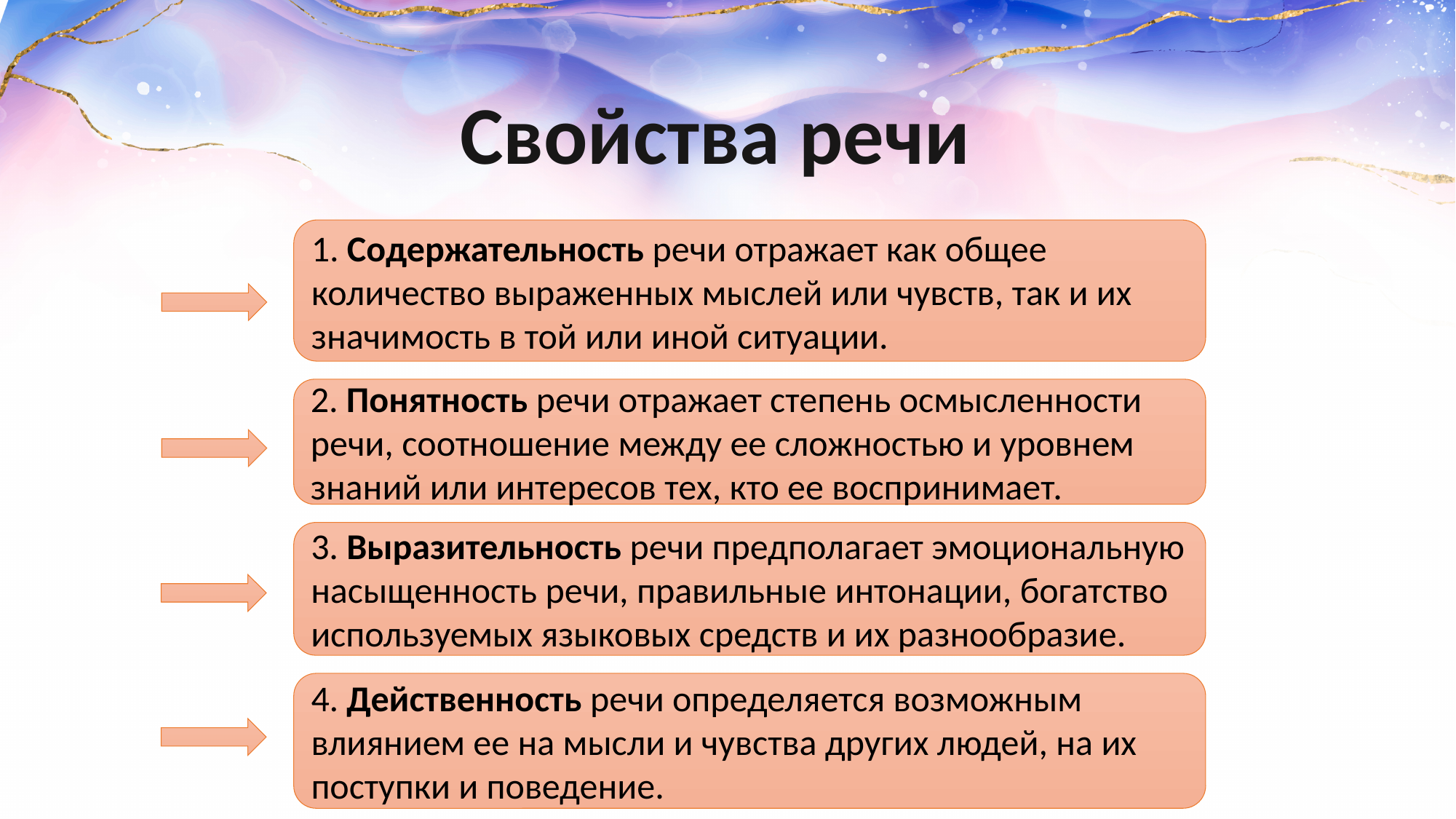

#
Свойства речи
1. Содержательность речи отражает как общее количество выраженных мыслей или чувств, так и их значимость в той или иной ситуации.

2. Понятность речи отражает степень осмысленности речи, соотношение между ее сложностью и уровнем знаний или интересов тех, кто ее воспринимает.

3. Выразительность речи предполагает эмоциональную насыщенность речи, правильные интонации, богатство используемых языковых средств и их разнообразие.

4. Действенность речи определяется возможным влиянием ее на мысли и чувства других людей, на их поступки и поведение.